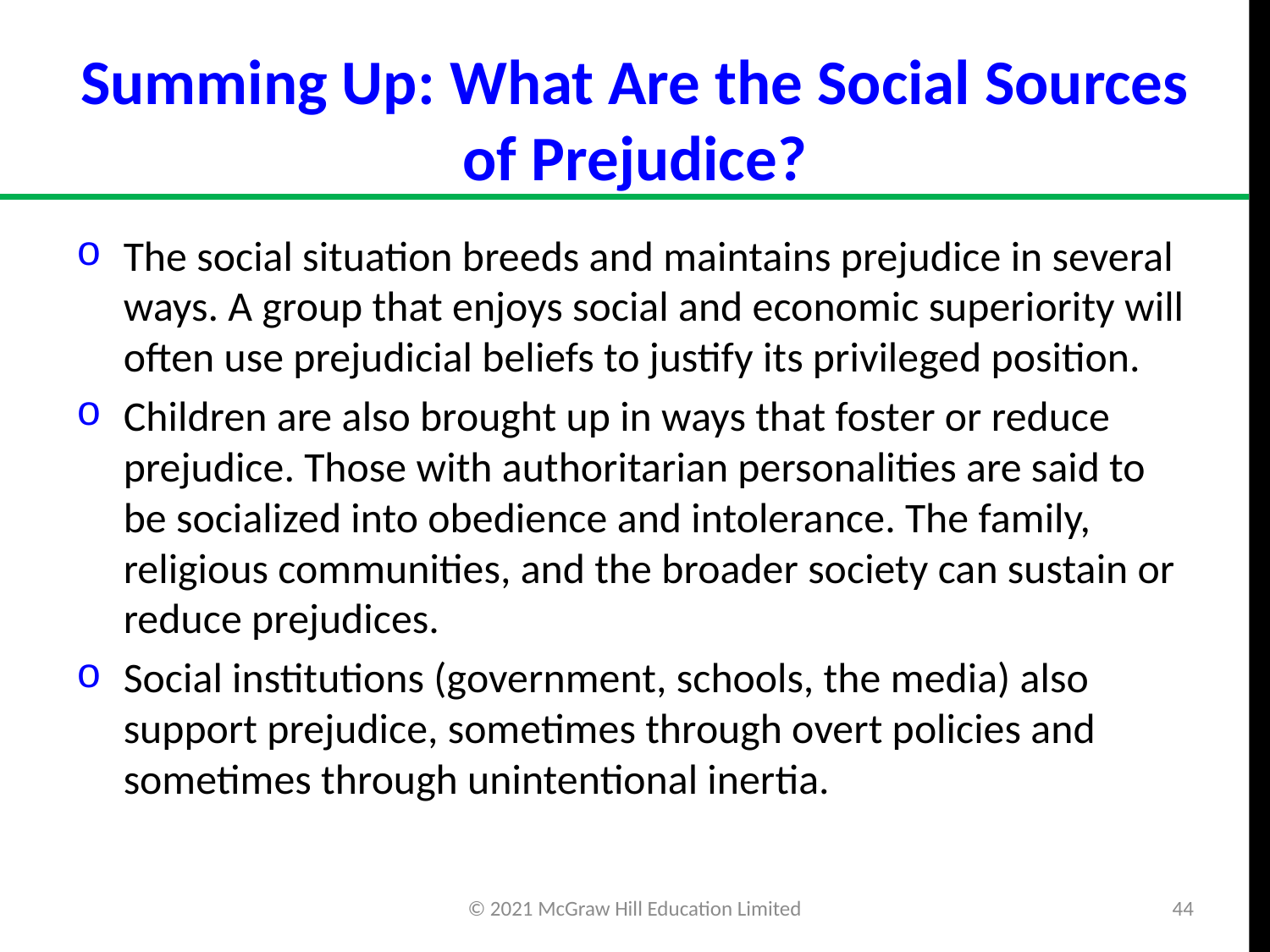

# Summing Up: What Are the Social Sources of Prejudice?
The social situation breeds and maintains prejudice in several ways. A group that enjoys social and economic superiority will often use prejudicial beliefs to justify its privileged position.
Children are also brought up in ways that foster or reduce prejudice. Those with authoritarian personalities are said to be socialized into obedience and intolerance. The family, religious communities, and the broader society can sustain or reduce prejudices.
Social institutions (government, schools, the media) also support prejudice, sometimes through overt policies and sometimes through unintentional inertia.
© 2021 McGraw Hill Education Limited
44